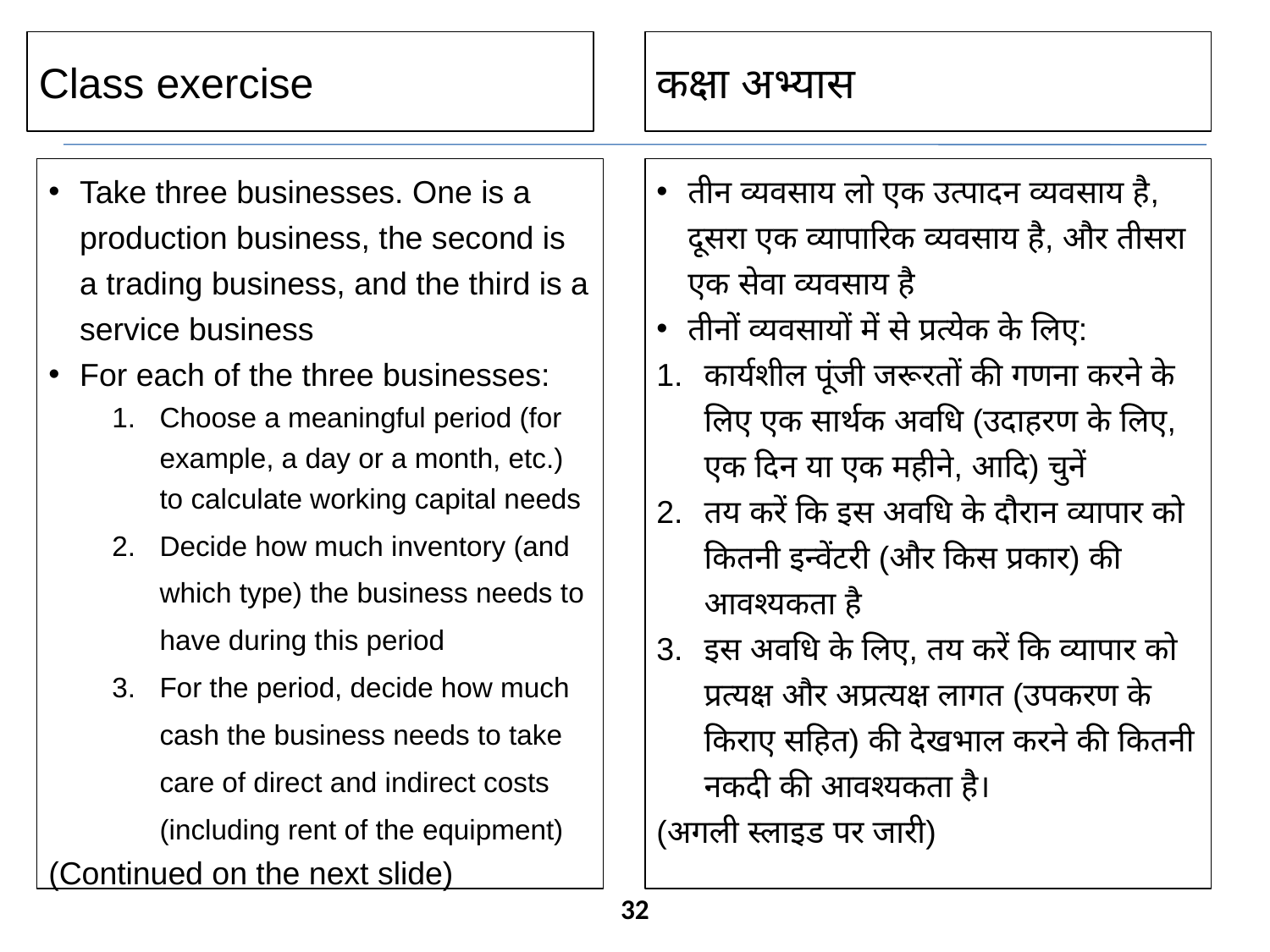

Class exercise
कक्षा अभ्यास
Take three businesses. One is a production business, the second is a trading business, and the third is a service business
For each of the three businesses:
Choose a meaningful period (for example, a day or a month, etc.) to calculate working capital needs
Decide how much inventory (and which type) the business needs to have during this period
For the period, decide how much cash the business needs to take care of direct and indirect costs (including rent of the equipment)
(Continued on the next slide)
तीन व्यवसाय लो एक उत्पादन व्यवसाय है, दूसरा एक व्यापारिक व्यवसाय है, और तीसरा एक सेवा व्यवसाय है
तीनों व्यवसायों में से प्रत्येक के लिए:
कार्यशील पूंजी जरूरतों की गणना करने के लिए एक सार्थक अवधि (उदाहरण के लिए, एक दिन या एक महीने, आदि) चुनें
तय करें कि इस अवधि के दौरान व्यापार को कितनी इन्वेंटरी (और किस प्रकार) की आवश्यकता है
इस अवधि के लिए, तय करें कि व्यापार को प्रत्यक्ष और अप्रत्यक्ष लागत (उपकरण के किराए सहित) की देखभाल करने की कितनी नकदी की आवश्यकता है।
(अगली स्लाइड पर जारी)

32